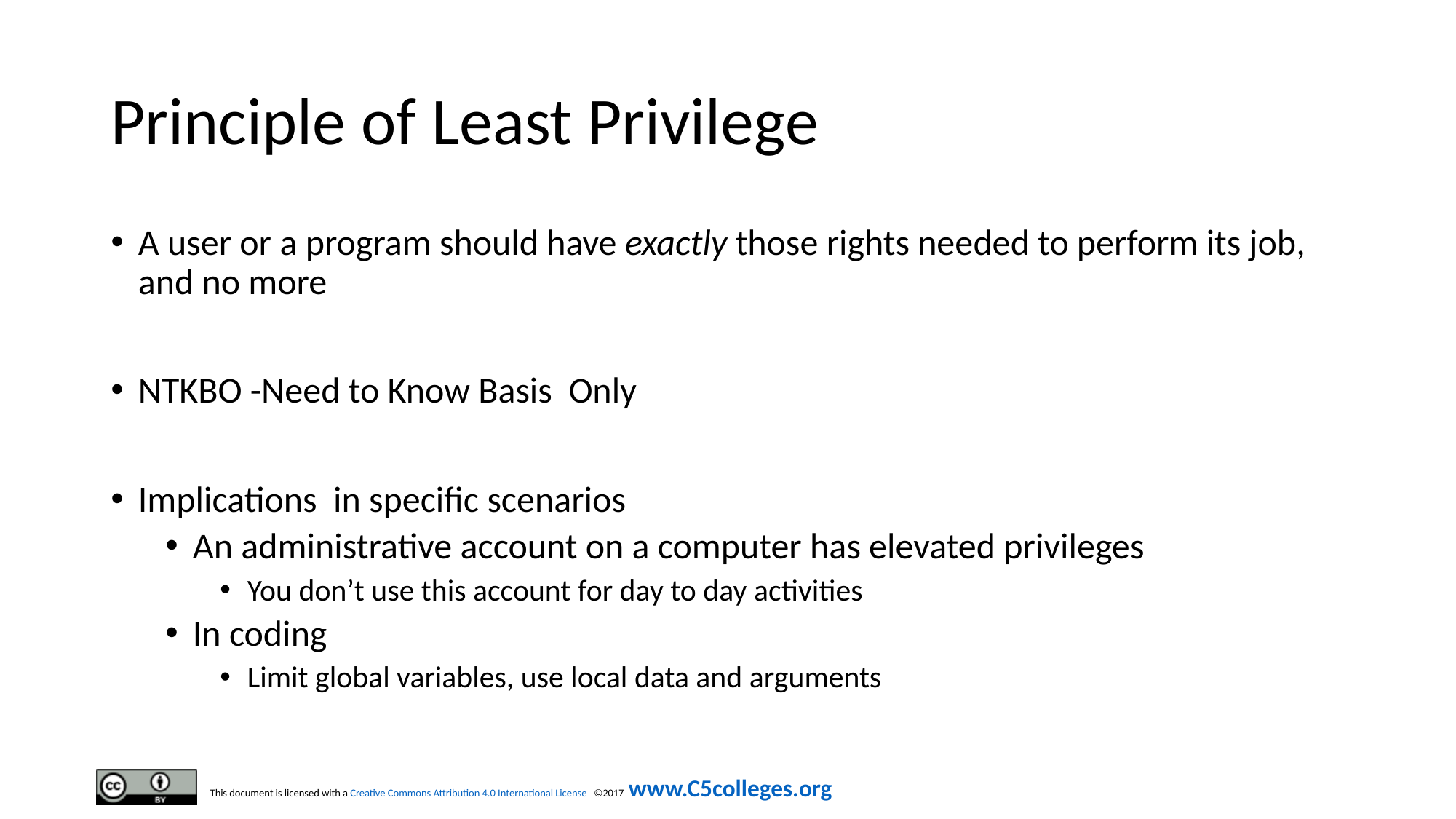

# Principle of Least Privilege
A user or a program should have exactly those rights needed to perform its job, and no more

NTKBO -Need to Know Basis  Only

Implications  in specific scenarios
An administrative account on a computer has elevated privileges
You don’t use this account for day to day activities
In coding
Limit global variables, use local data and arguments